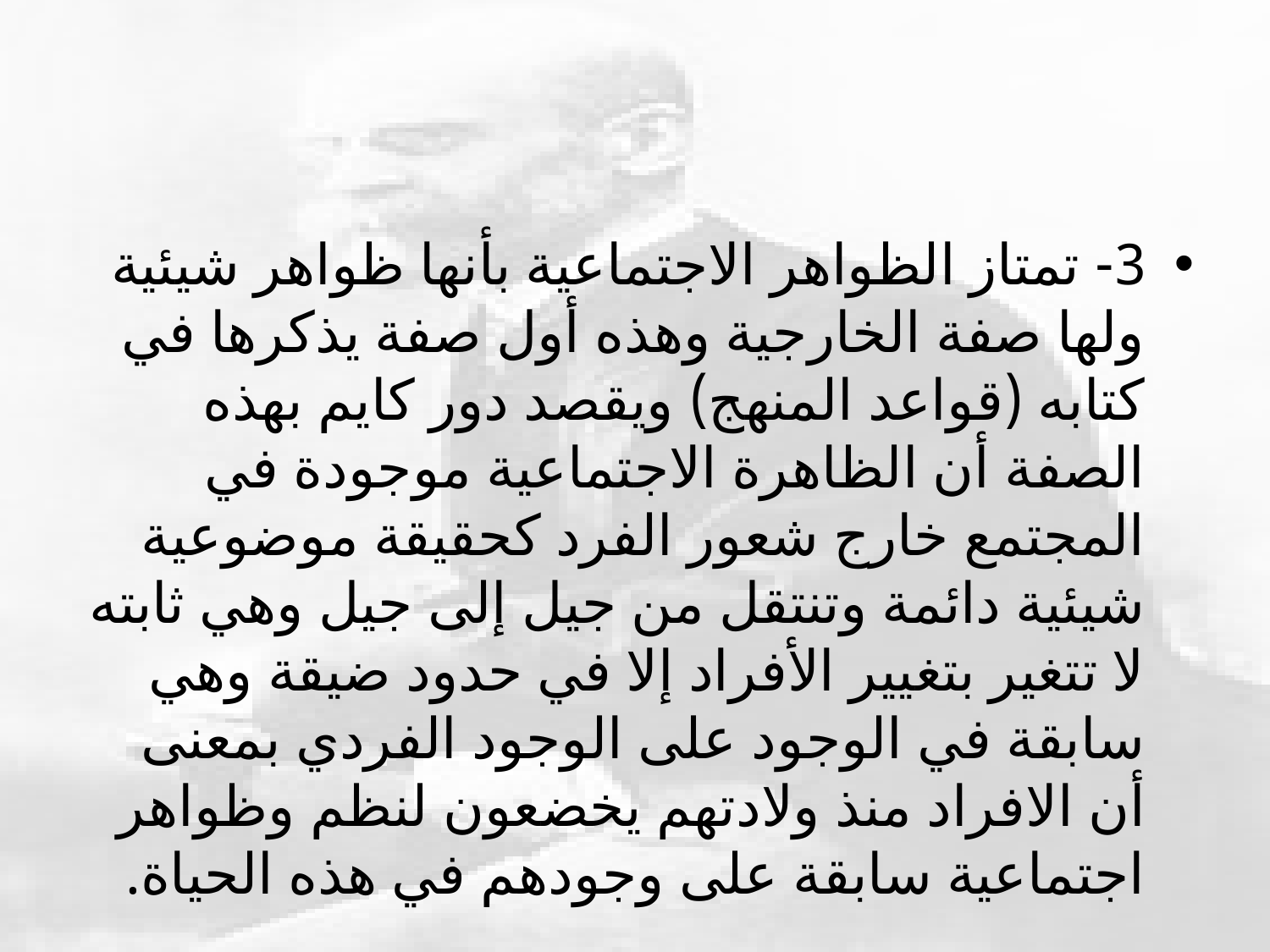

#
3- تمتاز الظواهر الاجتماعية بأنها ظواهر شيئية ولها صفة الخارجية وهذه أول صفة يذكرها في كتابه (قواعد المنهج) ويقصد دور كايم بهذه الصفة أن الظاهرة الاجتماعية موجودة في المجتمع خارج شعور الفرد كحقيقة موضوعية شيئية دائمة وتنتقل من جيل إلى جيل وهي ثابته لا تتغير بتغيير الأفراد إلا في حدود ضيقة وهي سابقة في الوجود على الوجود الفردي بمعنى أن الافراد منذ ولادتهم يخضعون لنظم وظواهر اجتماعية سابقة على وجودهم في هذه الحياة.